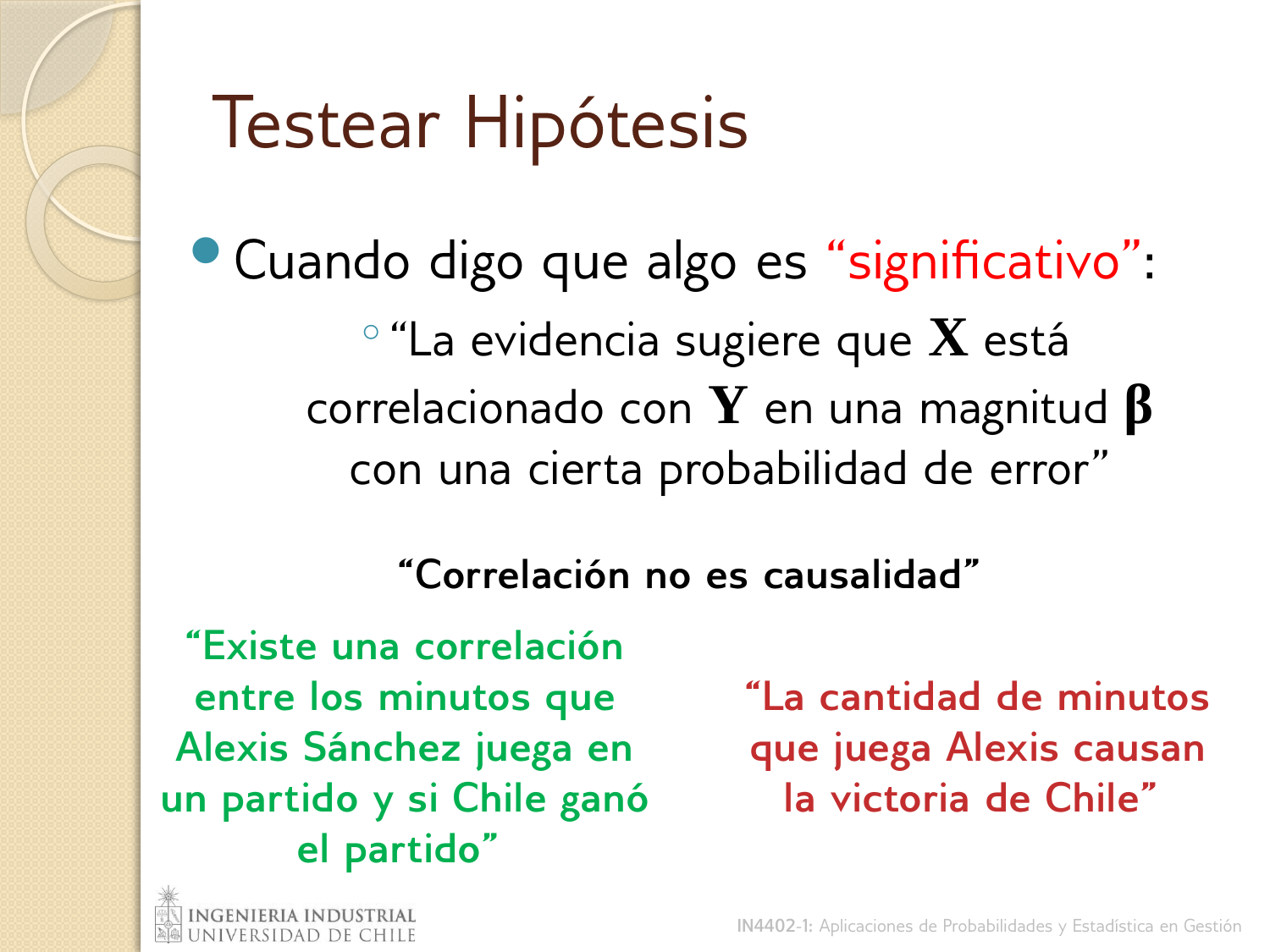

# Testear Hipótesis
Cuando digo que algo es “significativo”:
“La evidencia sugiere que X está correlacionado con Y en una magnitud β con una cierta probabilidad de error”

“Correlación no es causalidad”
“Existe una correlación entre los minutos que Alexis Sánchez juega en un partido y si Chile ganó el partido”
“La cantidad de minutos que juega Alexis causan la victoria de Chile”